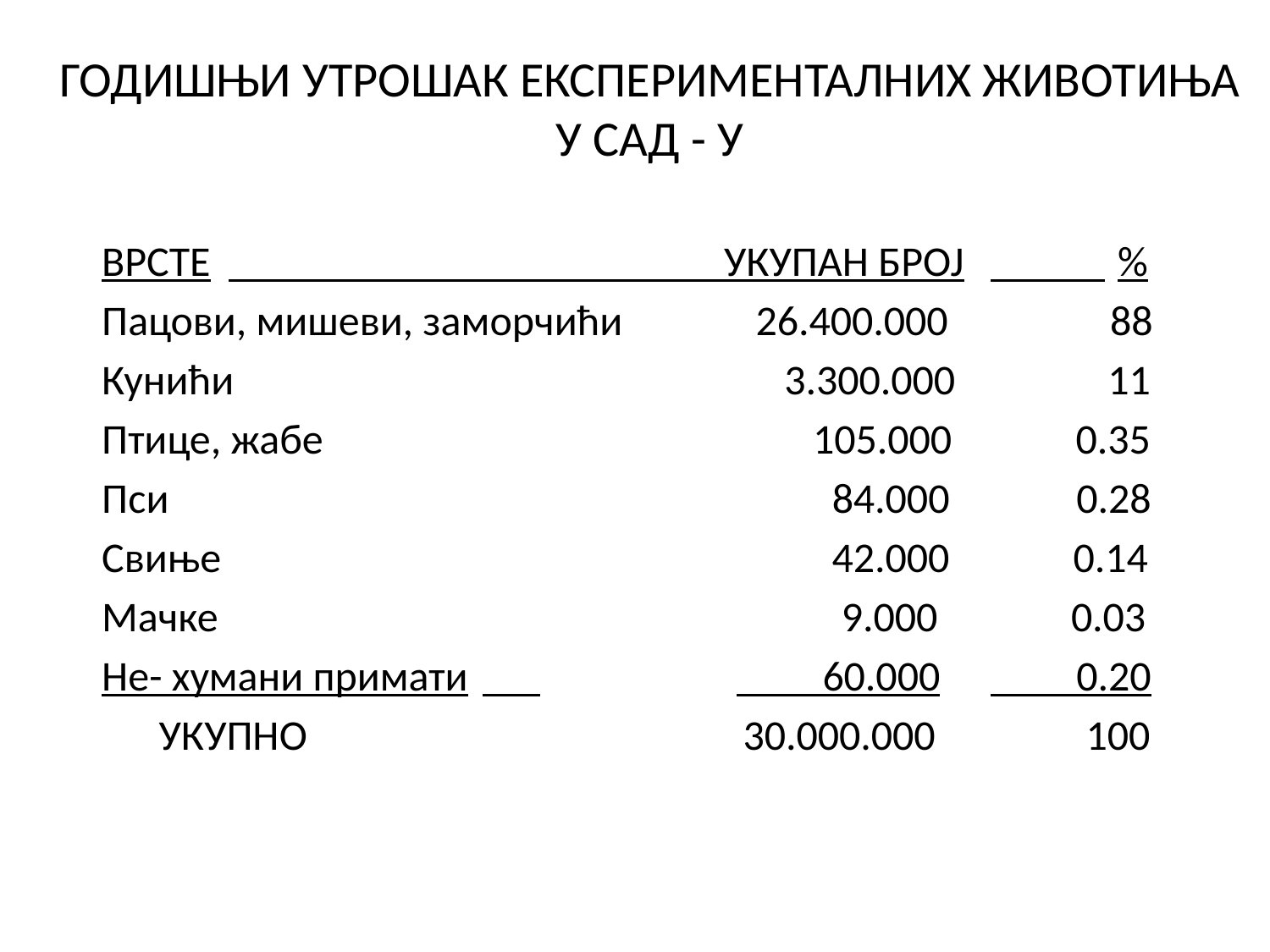

# ГОДИШЊИ УТРОШАК ЕКСПЕРИМЕНТАЛНИХ ЖИВОТИЊА У САД - У
ВРСТЕ	                                                    УКУПАН БРОЈ	            	%
Пацови, мишеви, заморчићи 	  26.400.000                 88
Кунићи	                            	     3.300.000                11
Птице, жабе	                      		        105.000             0.35
Пси	                                    		          84.000	         0.28
Свиње	                               		          42.000             0.14
Мачке	                                		           9.000              0.03
Не- хумани примати	      		         60.000	         0.20
      УКУПНО	                       	              30.000.000	          100